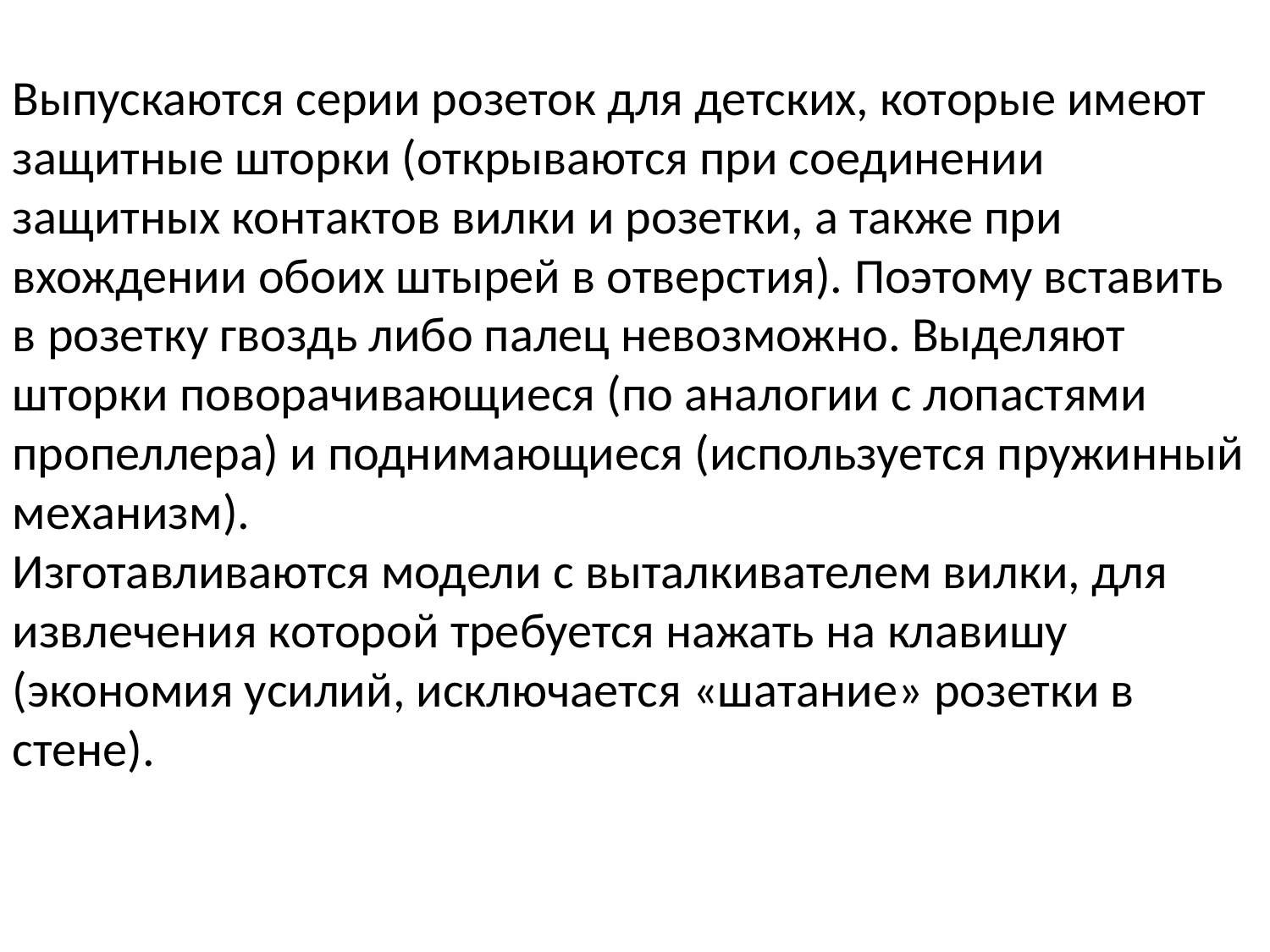

Выпускаются серии розеток для детских, которые имеют защитные шторки (открываются при соединении защитных контактов вилки и розетки, а также при вхождении обоих штырей в отверстия). Поэтому вставить в розетку гвоздь либо палец невозможно. Выделяют шторки поворачивающиеся (по аналогии с лопастями пропеллера) и поднимающиеся (используется пружинный механизм).
Изготавливаются модели с выталкивателем вилки, для извлечения которой требуется нажать на клавишу (экономия усилий, исключается «шатание» розетки в стене).